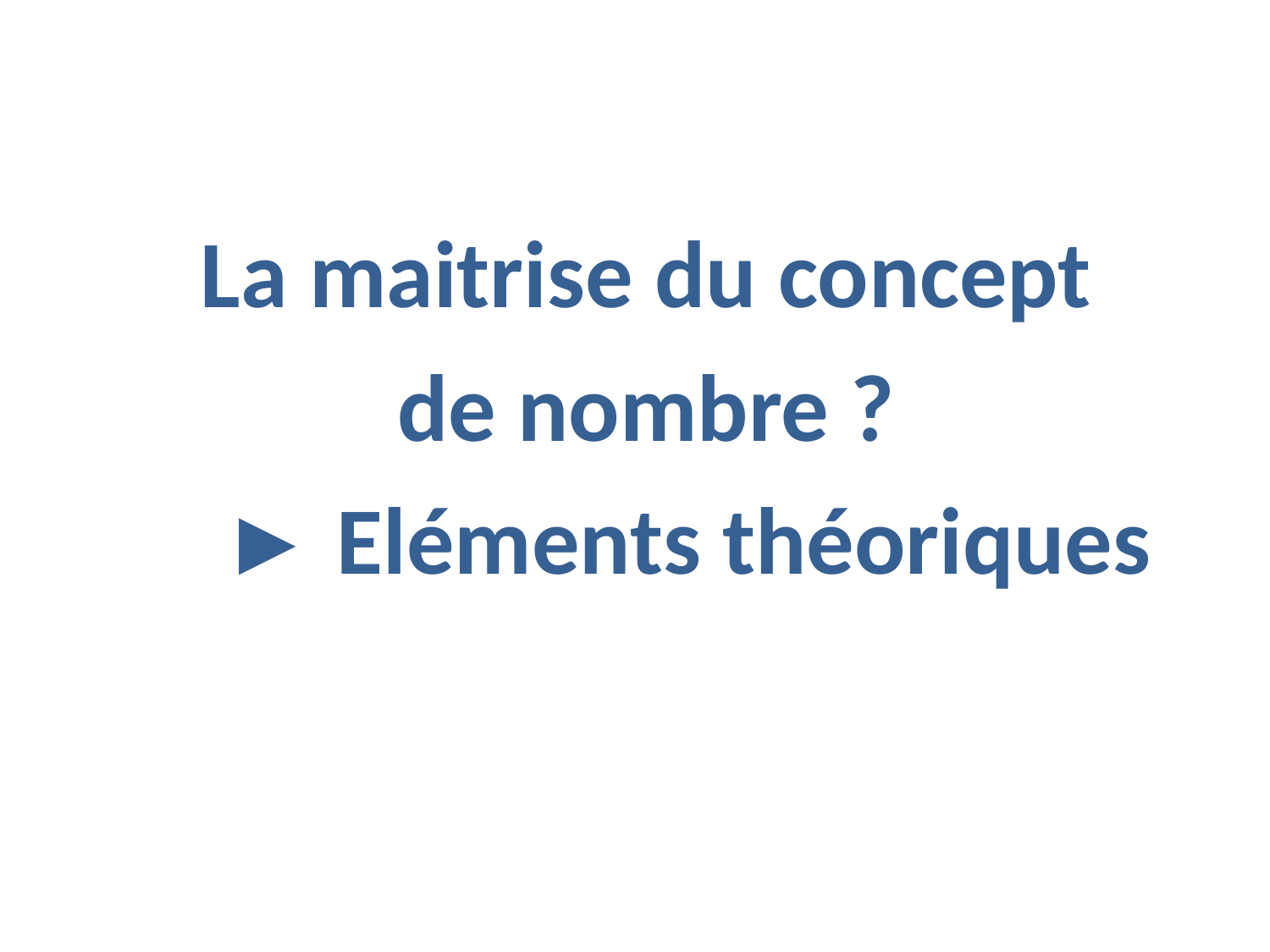

La maitrise du concept
de nombre ?
   ► Eléments théoriques